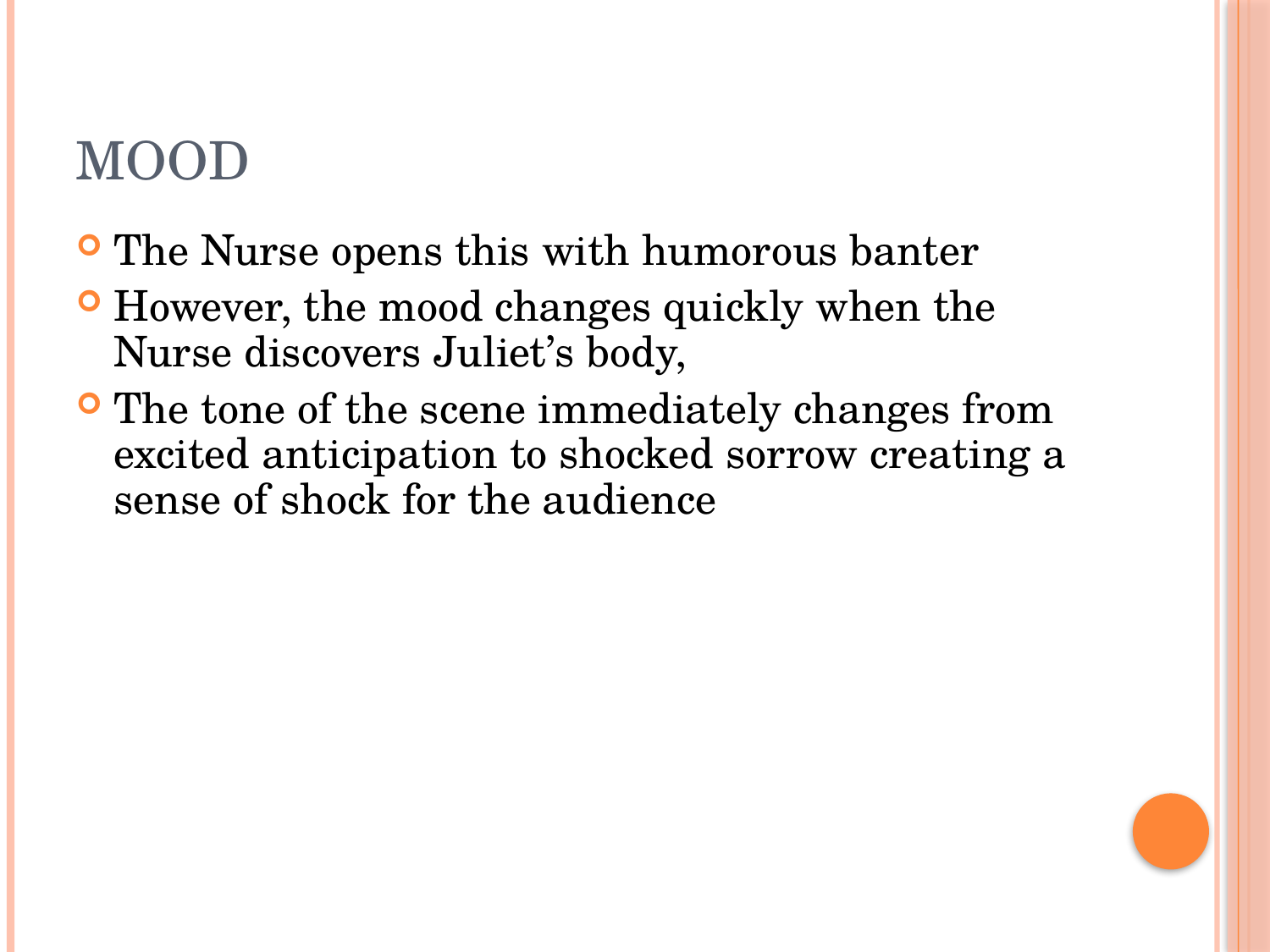

# Mood
The Nurse opens this with humorous banter
However, the mood changes quickly when the Nurse discovers Juliet’s body,
The tone of the scene immediately changes from excited anticipation to shocked sorrow creating a sense of shock for the audience